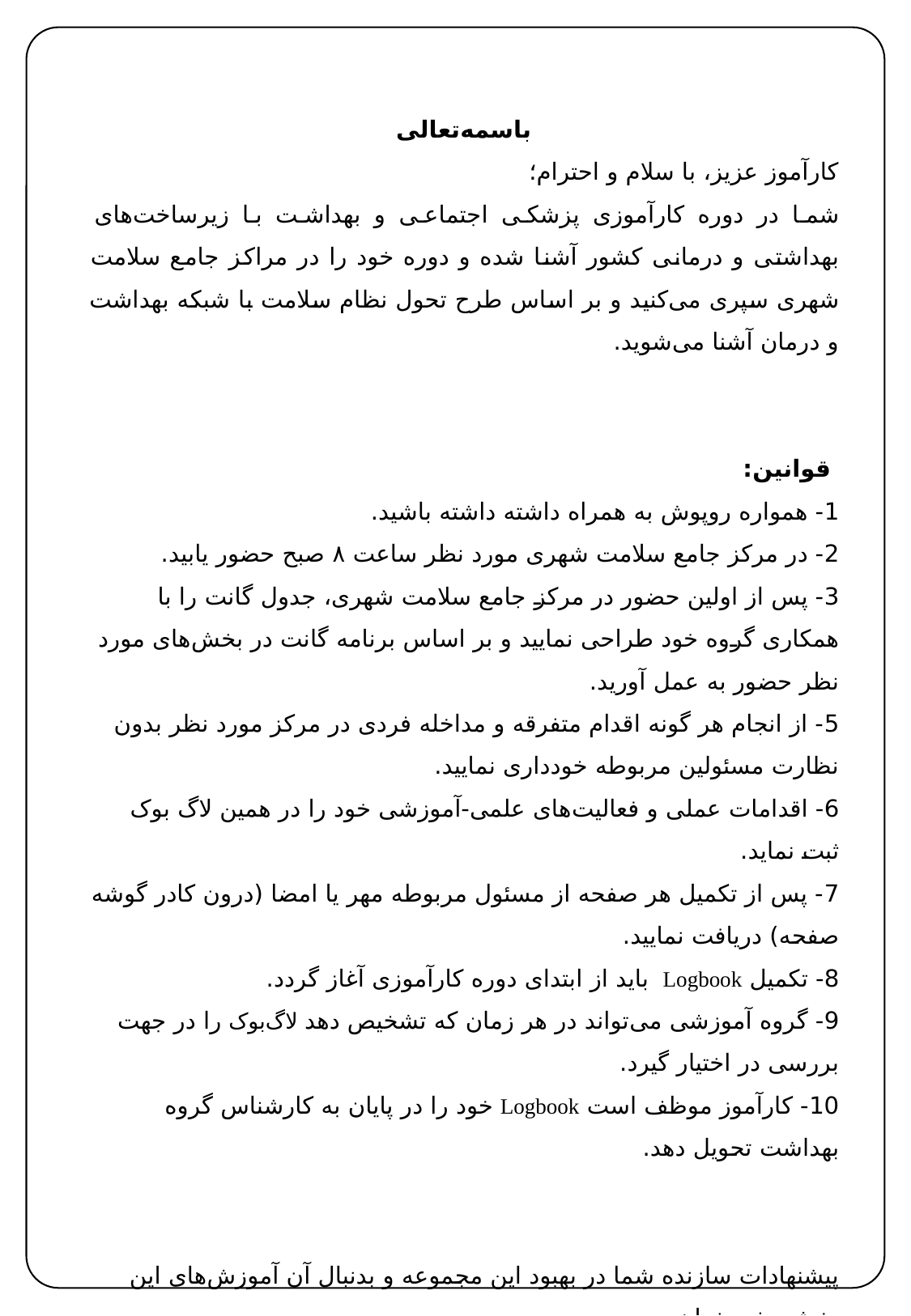

باسمه‌تعالی
کارآموز عزیز، با سلام و احترام؛
شما در دوره کارآموزی پزشکی اجتماعی و بهداشت با زیرساخت‌های بهداشتی و درمانی کشور آشنا شده و دوره خود را در مراکز جامع سلامت شهری سپری می‌کنید و بر اساس طرح تحول نظام سلامت با شبکه‌ بهداشت و درمان آشنا می‌شوید.
 قوانین:
1- همواره روپوش به همراه داشته داشته باشید.
2- در مرکز جامع سلامت شهری مورد نظر ساعت ۸ صبح حضور یابید.
3- پس از اولین حضور در مرکز جامع سلامت شهری، جدول گانت را با همکاری گروه خود طراحی نمایید و بر اساس برنامه گانت در بخش‌های مورد نظر حضور به عمل آورید.
5- از انجام هر گونه اقدام متفرقه و مداخله فردی در مرکز مورد نظر بدون نظارت مسئولین مربوطه خودداری نمایید.
6- اقدامات عملی و فعالیت‌های علمی-آموزشی خود را در همین لاگ بوک ثبت نماید.
7- پس از تکمیل هر صفحه از مسئول مربوطه مهر یا امضا (درون کادر گوشه صفحه) دریافت نمایید.
8- تکمیل Logbook  باید از ابتدای دوره کارآموزی آغاز گردد.
9- گروه آموزشی می‌تواند در هر زمان که تشخیص دهد لاگ‌بوک را در جهت بررسی در اختیار گیرد.
10- کارآموز موظف است Logbook خود را در پایان به کارشناس گروه بهداشت تحویل دهد.

پیشنهادات سازنده شما در بهبود این مجموعه و بدنبال آن آموزش‌های این بخش مفید خواهد بود.
نظرات شما دربارة قسمت‌های مختلف در مراکز جامع سلامت شهری، روستایی و خانه بهداشت جهت ارائه به مسئولین ذیربط و کاربرد در گروه مؤثر خواهد بود.

موفق باشید